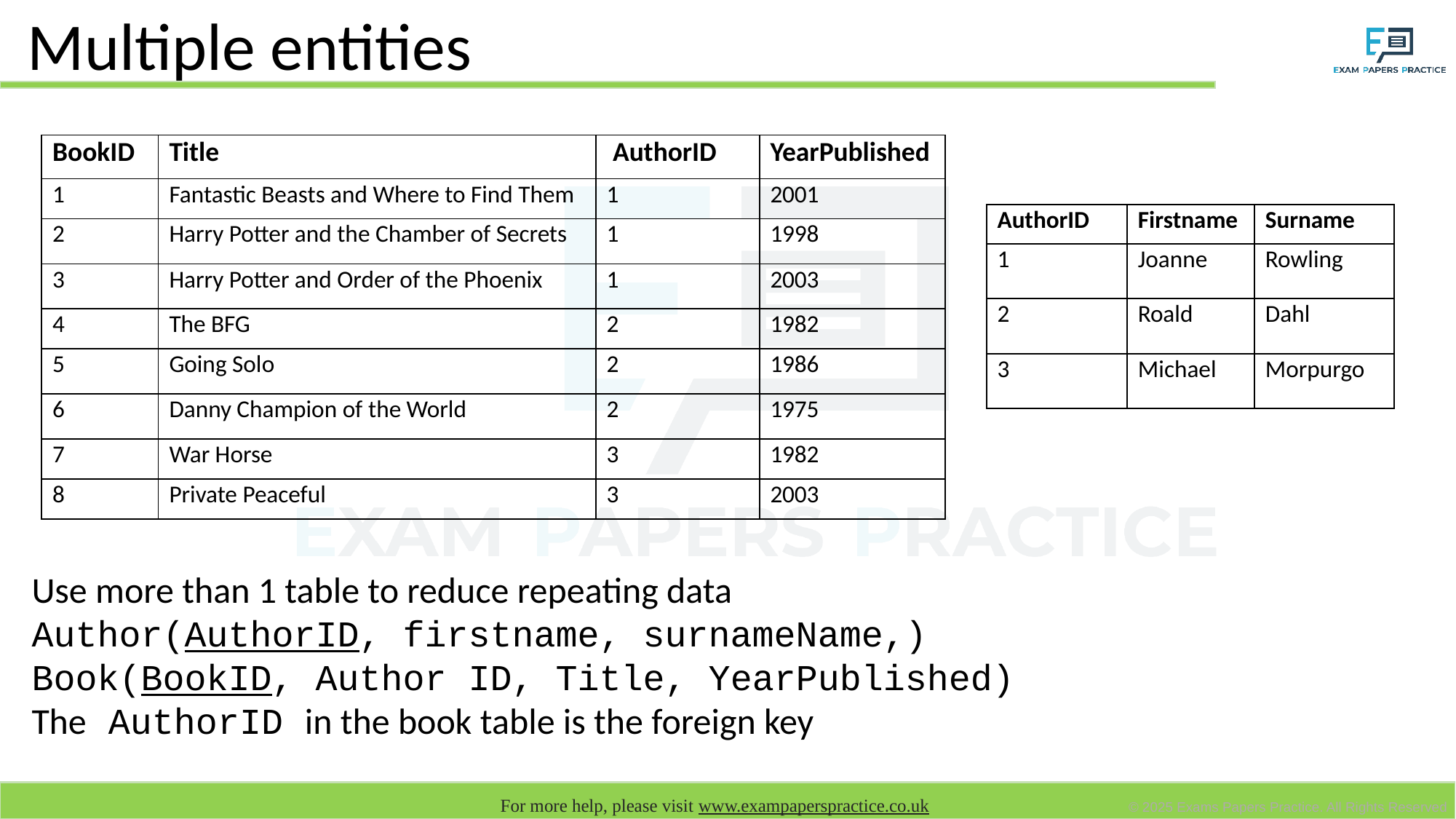

# Multiple entities
| BookID | Title | AuthorID | YearPublished |
| --- | --- | --- | --- |
| 1 | Fantastic Beasts and Where to Find Them | 1 | 2001 |
| 2 | Harry Potter and the Chamber of Secrets | 1 | 1998 |
| 3 | Harry Potter and Order of the Phoenix | 1 | 2003 |
| 4 | The BFG | 2 | 1982 |
| 5 | Going Solo | 2 | 1986 |
| 6 | Danny Champion of the World | 2 | 1975 |
| 7 | War Horse | 3 | 1982 |
| 8 | Private Peaceful | 3 | 2003 |
| AuthorID | Firstname | Surname |
| --- | --- | --- |
| 1 | Joanne | Rowling |
| 2 | Roald | Dahl |
| 3 | Michael | Morpurgo |
Use more than 1 table to reduce repeating data
Author(AuthorID, firstname, surnameName,)
Book(BookID, Author ID, Title, YearPublished)
The AuthorID in the book table is the foreign key